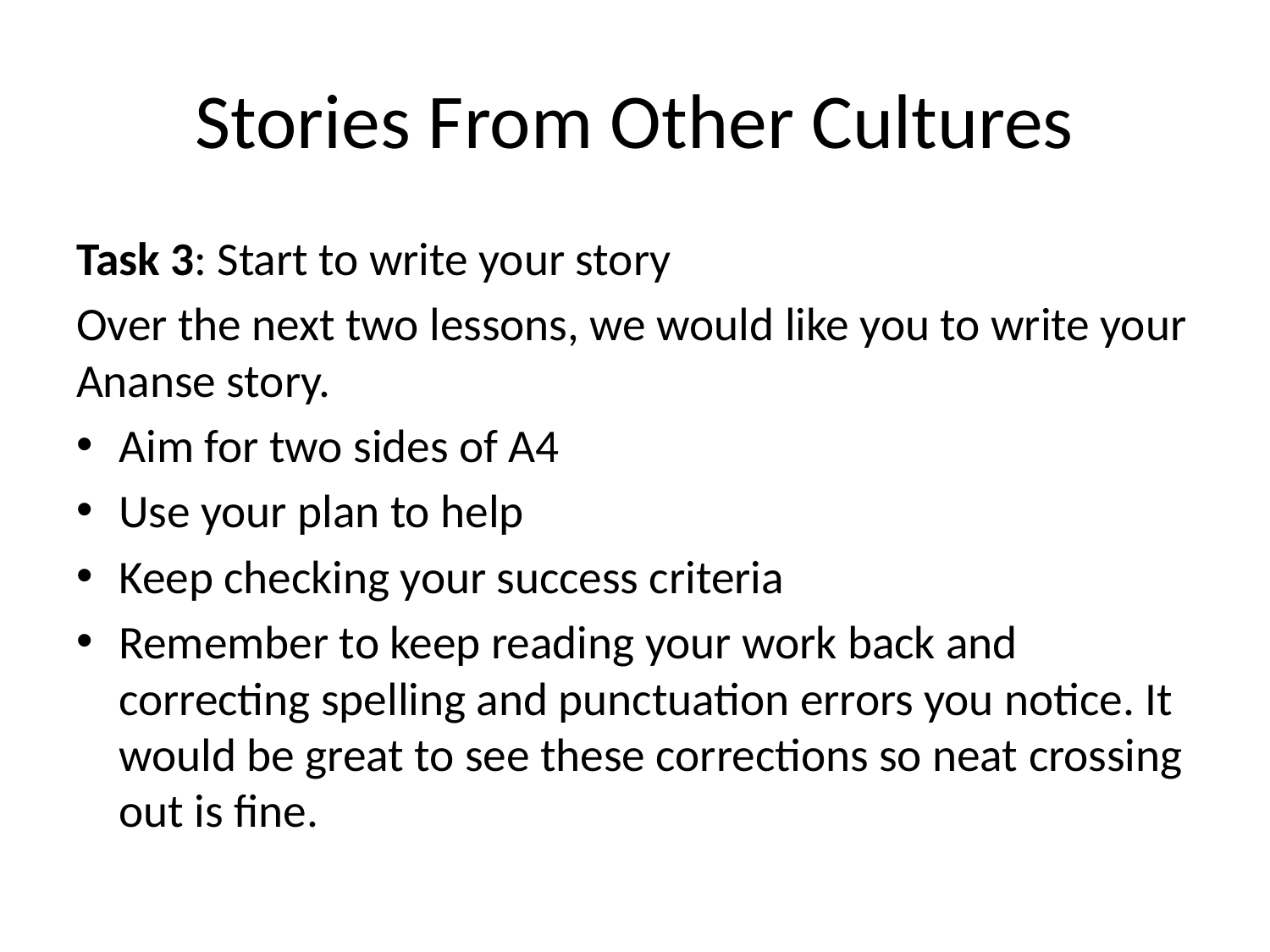

# Stories From Other Cultures
Task 3: Start to write your story
Over the next two lessons, we would like you to write your Ananse story.
Aim for two sides of A4
Use your plan to help
Keep checking your success criteria
Remember to keep reading your work back and correcting spelling and punctuation errors you notice. It would be great to see these corrections so neat crossing out is fine.